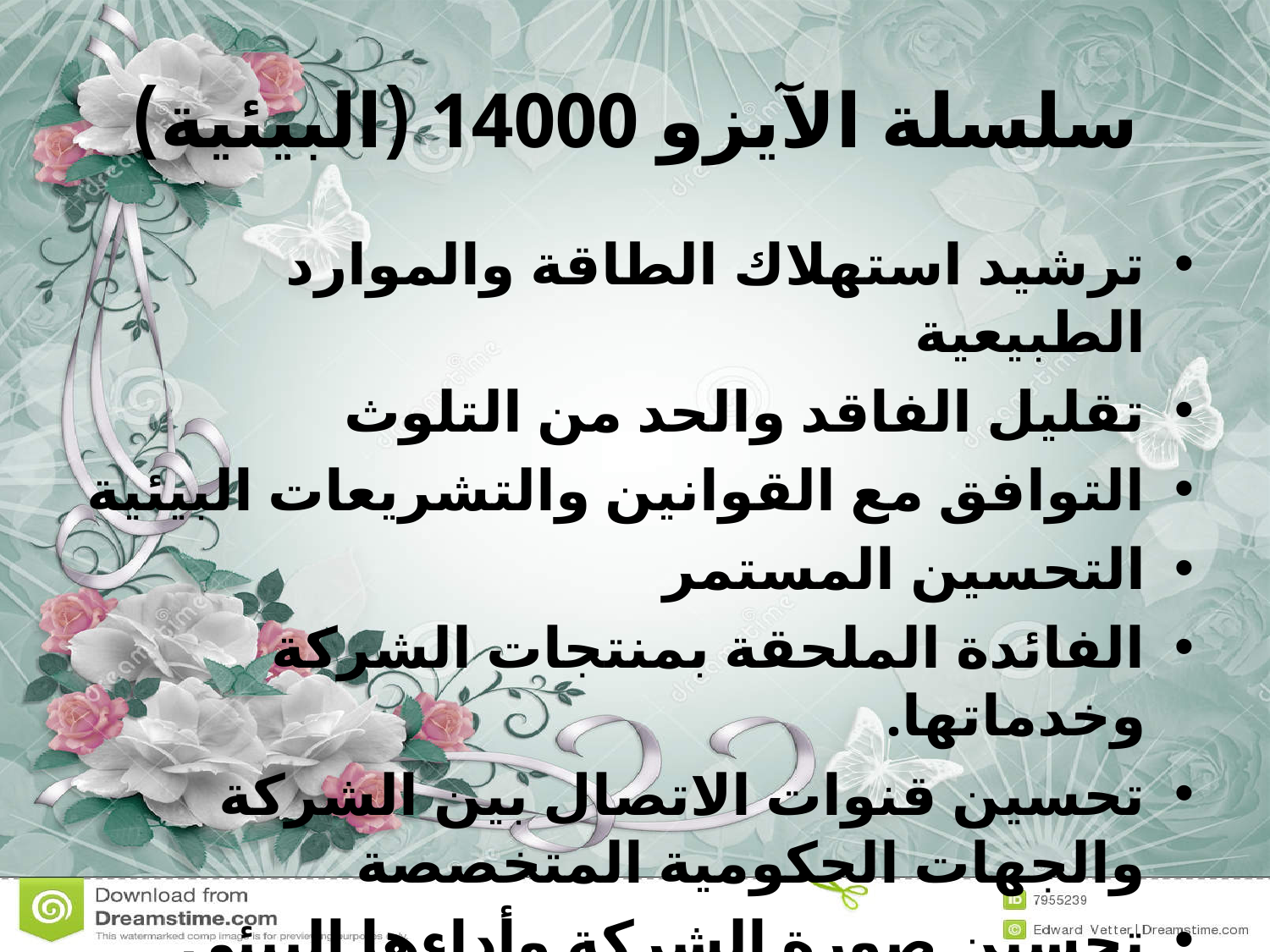

# سلسلة الآيزو 14000 (البيئية)
ترشيد استهلاك الطاقة والموارد الطبيعية
تقليل الفاقد والحد من التلوث
التوافق مع القوانين والتشريعات البيئية
التحسين المستمر
الفائدة الملحقة بمنتجات الشركة وخدماتها.
تحسين قنوات الاتصال بين الشركة والجهات الحكومية المتخصصة
تحسين صورة الشركة وأداءها البيئي مما يزيد من سمعتها الحسنة.